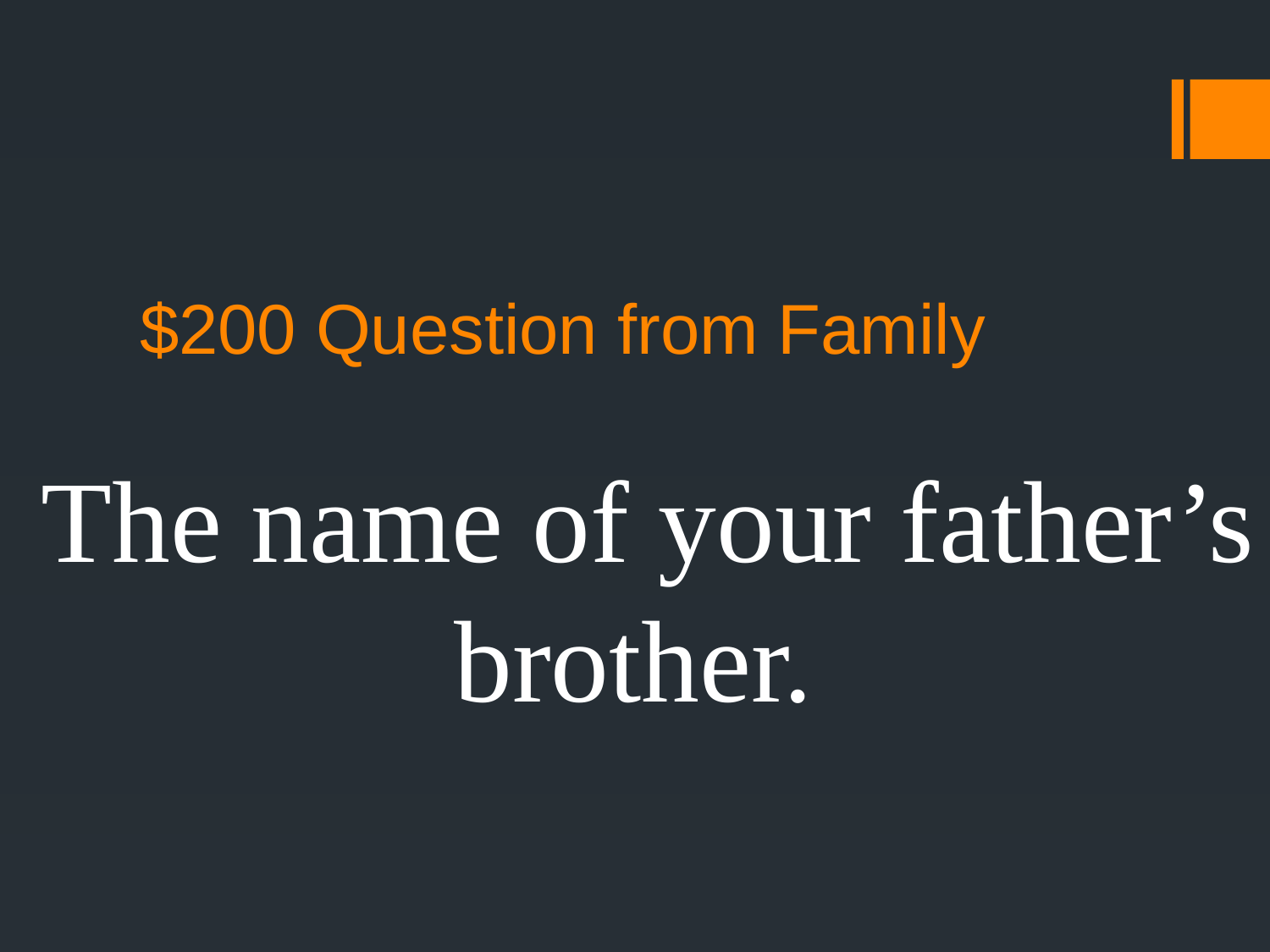

# $200 Question from Family
The name of your father’s
brother.